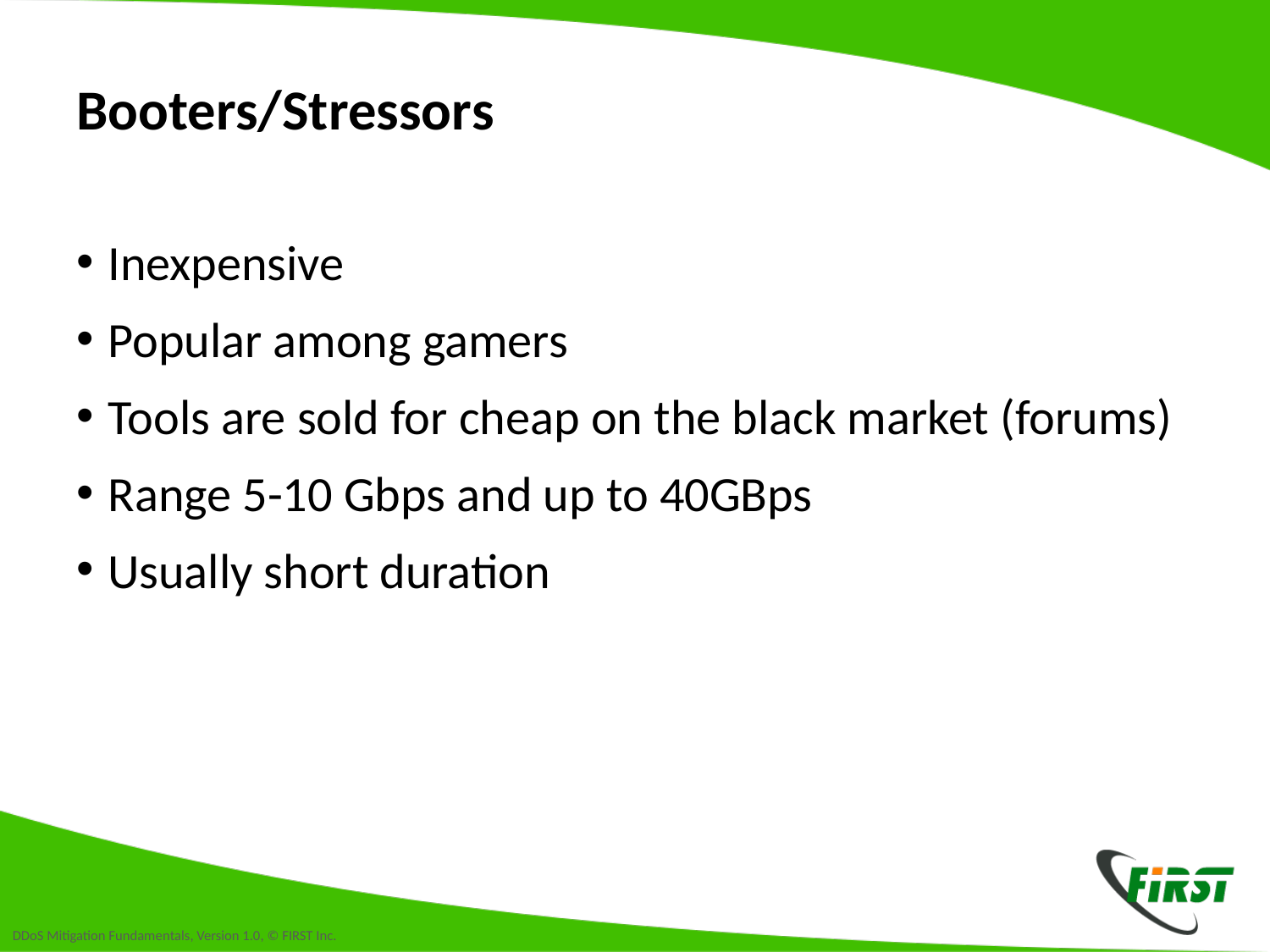

# Booters/Stressors
Inexpensive
Popular among gamers
Tools are sold for cheap on the black market (forums)
Range 5-10 Gbps and up to 40GBps
Usually short duration